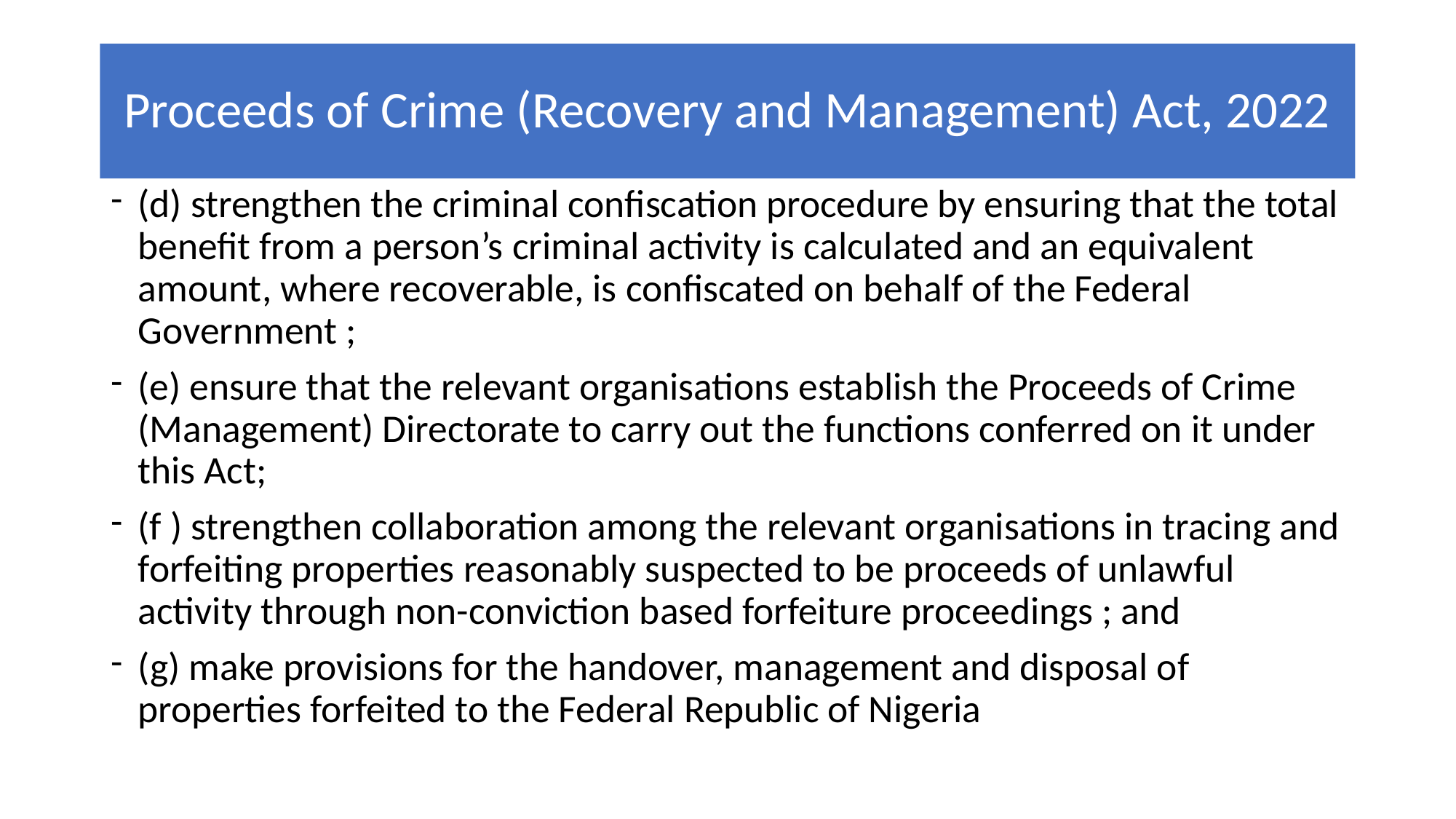

# Proceeds of Crime (Recovery and Management) Act, 2022
(d) strengthen the criminal confiscation procedure by ensuring that the total benefit from a person’s criminal activity is calculated and an equivalent amount, where recoverable, is confiscated on behalf of the Federal Government ;
(e) ensure that the relevant organisations establish the Proceeds of Crime (Management) Directorate to carry out the functions conferred on it under this Act;
(f ) strengthen collaboration among the relevant organisations in tracing and forfeiting properties reasonably suspected to be proceeds of unlawful activity through non-conviction based forfeiture proceedings ; and
(g) make provisions for the handover, management and disposal of properties forfeited to the Federal Republic of Nigeria